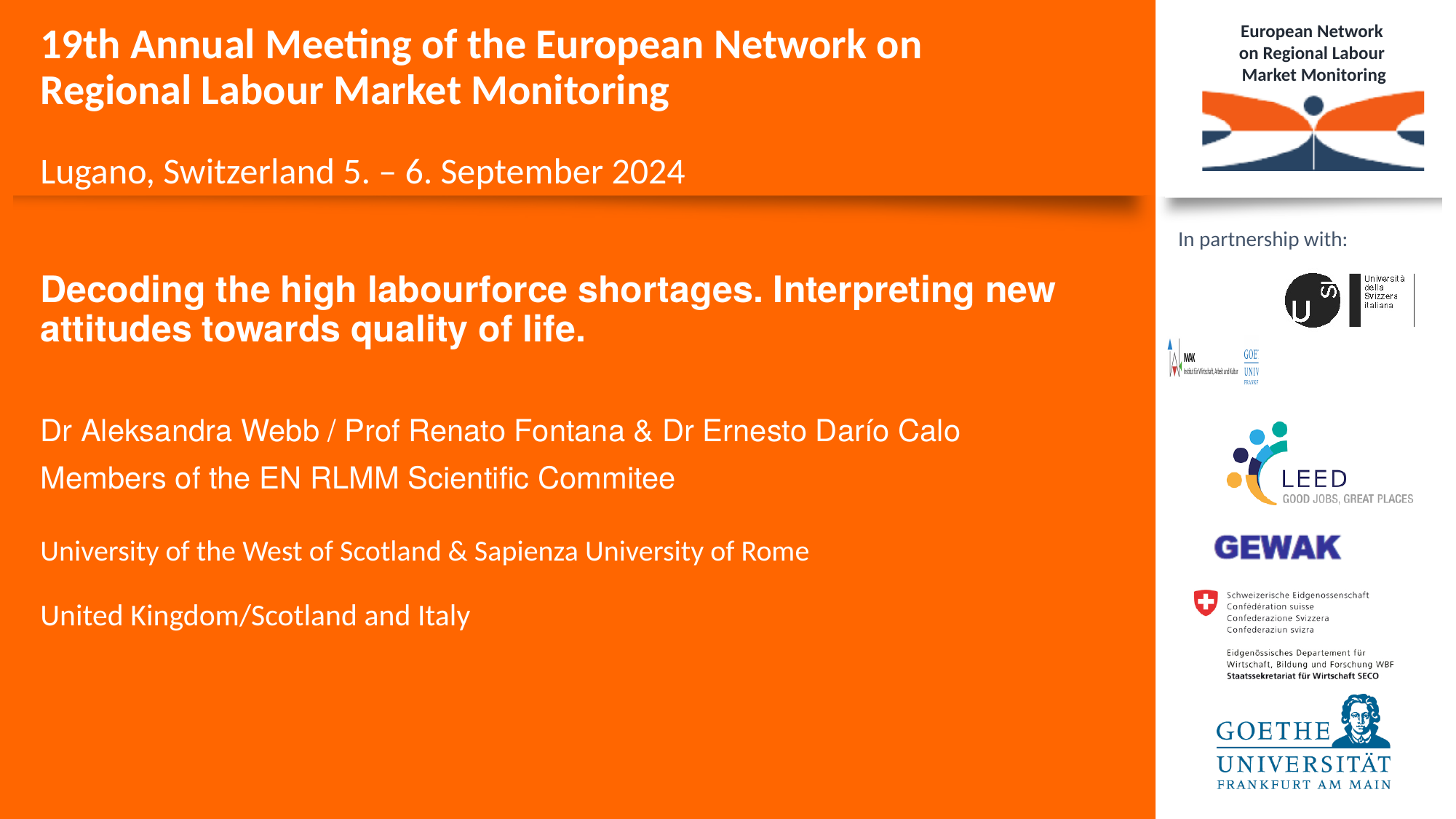

Decoding the high labourforce shortages. Interpreting new attitudes towards quality of life.

Dr Aleksandra Webb / Prof Renato Fontana & Dr Ernesto Darío Calo
Members of the EN RLMM Scientific Commitee

University of the West of Scotland & Sapienza University of Rome

United Kingdom/Scotland and Italy